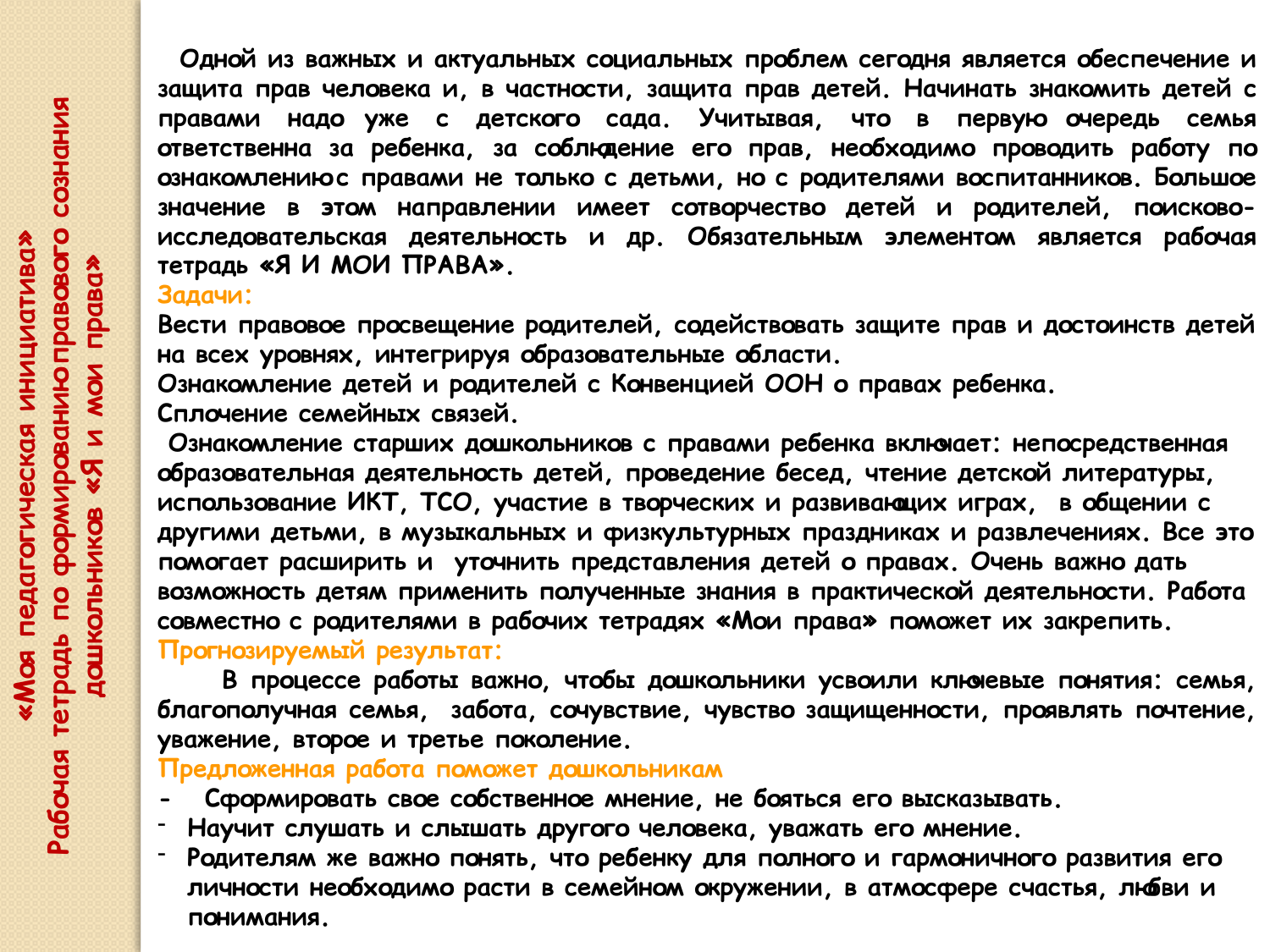

«Моя педагогическая инициатива»
Рабочая тетрадь по формированию правового сознания дошкольников «Я и мои права»
  Одной из важных и актуальных социальных проблем сегодня является обеспечение и защита прав человека и, в частности, защита прав детей. Начинать знакомить детей с правами надо  уже с детского сада. Учитывая, что в первую очередь семья ответственна за ребенка, за соблюдение его прав, необходимо проводить работу по ознакомлению с правами не только с детьми, но с родителями воспитанников. Большое значение в этом направлении имеет сотворчество детей и родителей, поисково-исследовательская деятельность и др. Обязательным элементом является рабочая тетрадь «Я И МОИ ПРАВА».
Задачи:
Вести правовое просвещение родителей, содействовать защите прав и достоинств детей на всех уровнях, интегрируя образовательные области.
Ознакомление детей и родителей с Конвенцией ООН о правах ребенка.
Сплочение семейных связей.
 Ознакомление старших дошкольников с правами ребенка включает: непосредственная образовательная деятельность детей, проведение бесед, чтение детской литературы, использование ИКТ, ТСО, участие в творческих и развивающих играх,  в общении с другими детьми, в музыкальных и физкультурных праздниках и развлечениях. Все это помогает расширить и  уточнить представления детей о правах. Очень важно дать возможность детям применить полученные знания в практической деятельности. Работа совместно с родителями в рабочих тетрадях «Мои права» поможет их закрепить. Прогнозируемый результат:
     В процессе работы важно, чтобы дошкольники усвоили ключевые понятия: семья, благополучная семья,  забота, сочувствие, чувство защищенности, проявлять почтение, уважение, второе и третье поколение.
Предложенная работа поможет дошкольникам
-   Сформировать свое собственное мнение, не бояться его высказывать.
Научит слушать и слышать другого человека, уважать его мнение.
Родителям же важно понять, что ребенку для полного и гармоничного развития его личности необходимо расти в семейном окружении, в атмосфере счастья, любви и понимания.